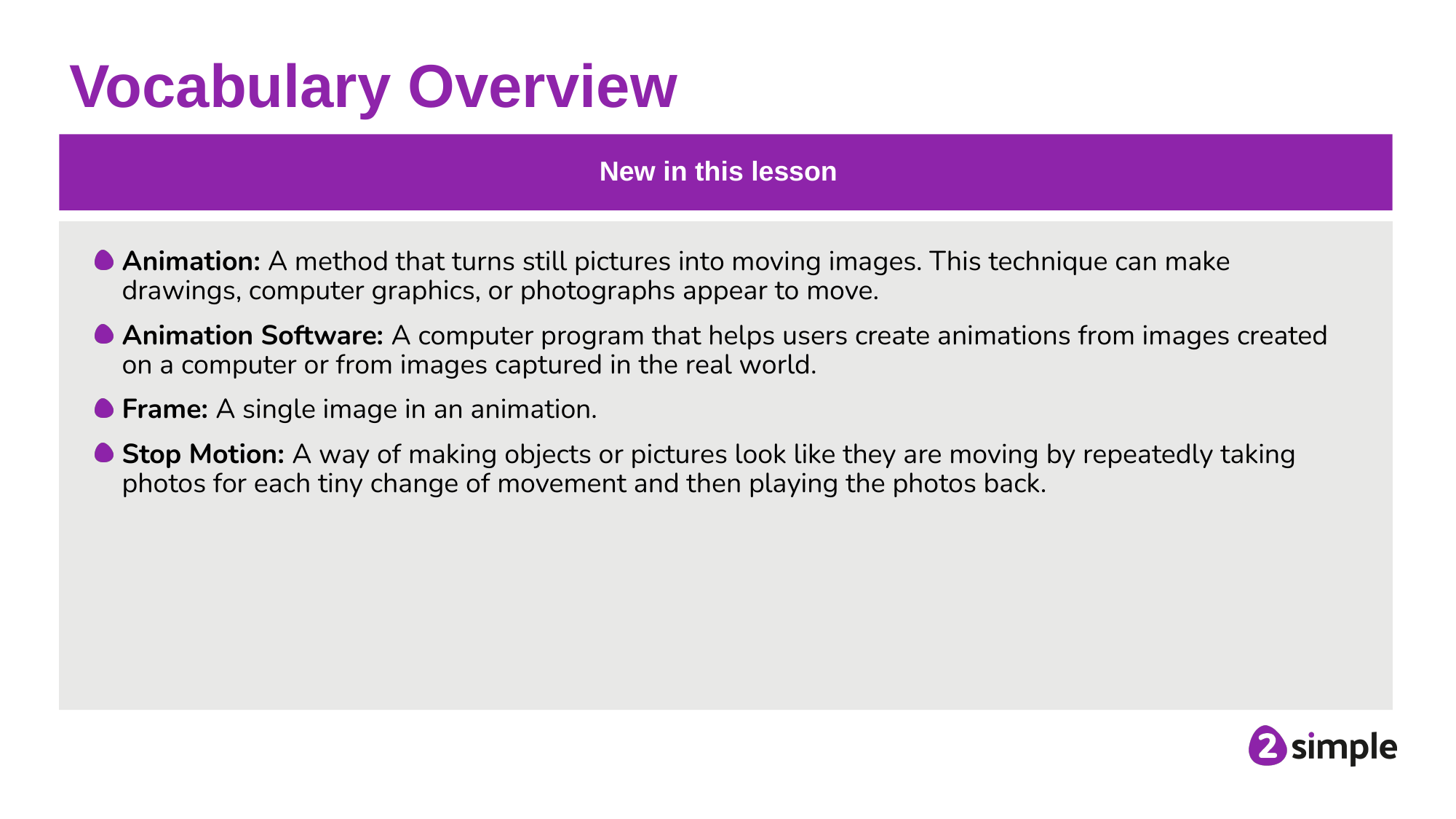

# Vocabulary Overview
New in this lesson
Animation: A method that turns still pictures into moving images. This technique can make drawings, computer graphics, or photographs appear to move.
Animation Software: A computer program that helps users create animations from images created on a computer or from images captured in the real world.
Frame: A single image in an animation.
Stop Motion: A way of making objects or pictures look like they are moving by repeatedly taking photos for each tiny change of movement and then playing the photos back.